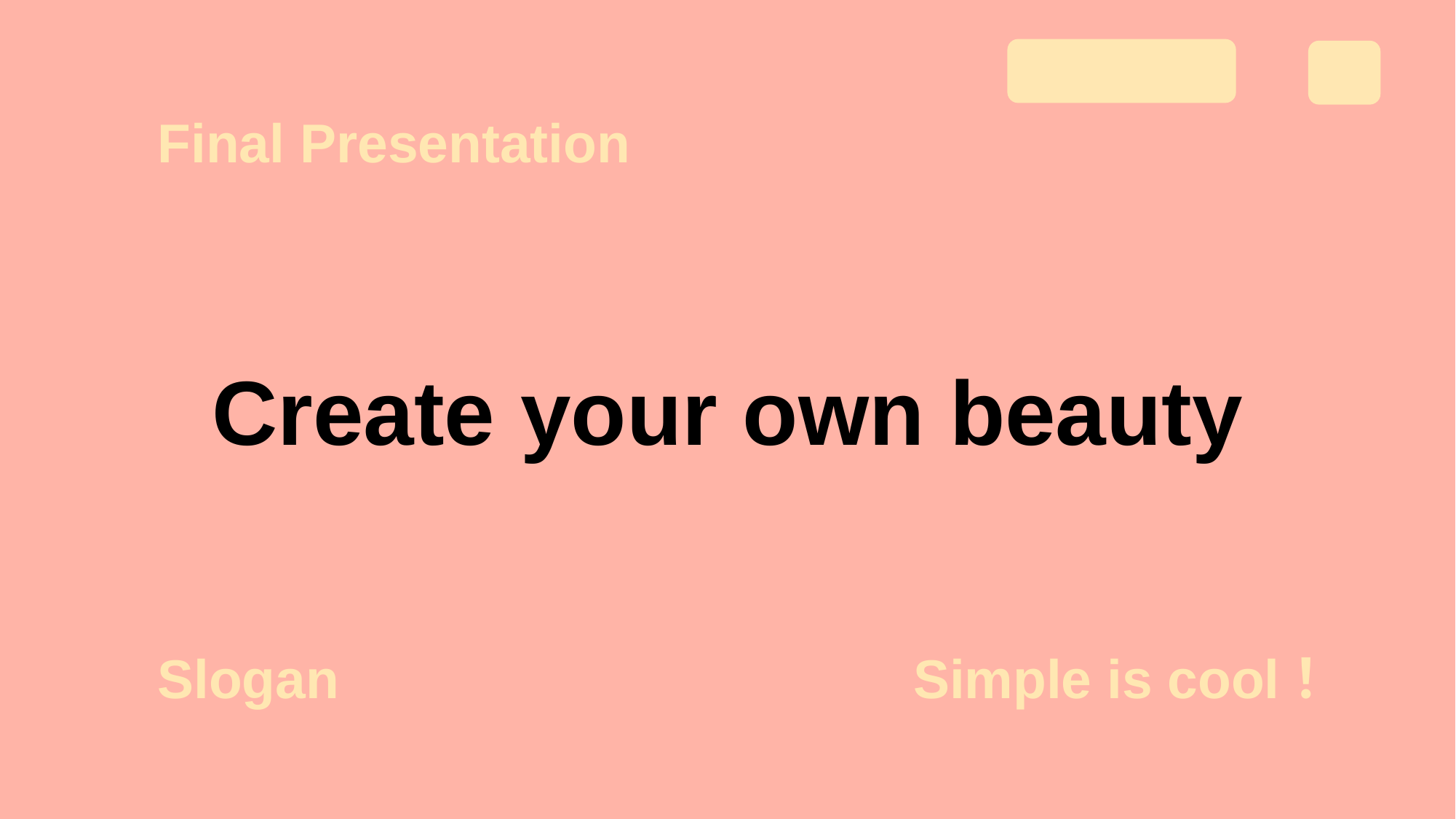

Final Presentation
Create your own beauty
Slogan
Simple is cool！